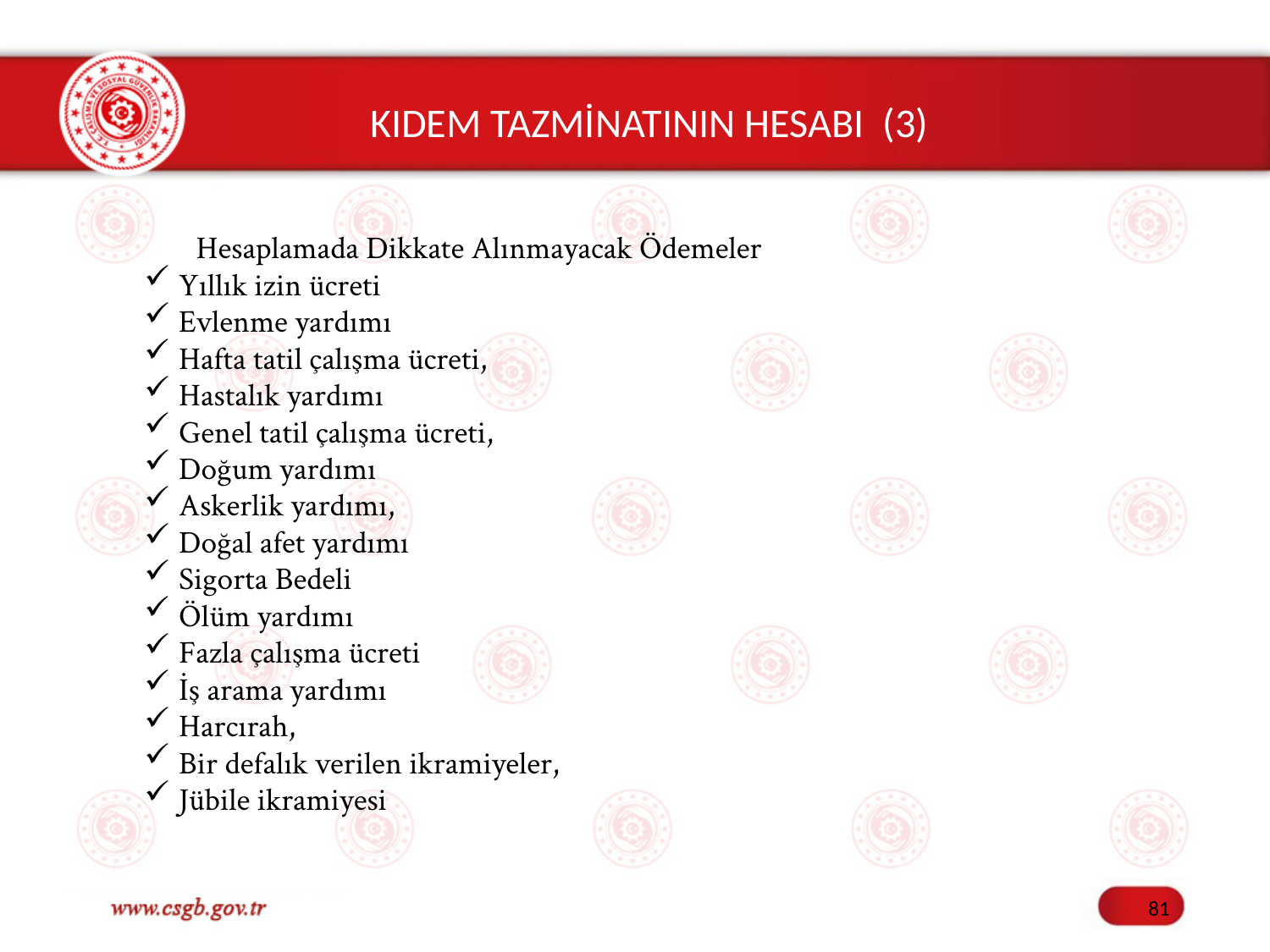

KIDEM TAZMİNATININ HESABI  (3)
	Hesaplamada Dikkate Alınmayacak Ödemeler
Yıllık izin ücreti
Evlenme yardımı
Hafta tatil çalışma ücreti,
Hastalık yardımı
Genel tatil çalışma ücreti,
Doğum yardımı
Askerlik yardımı,
Doğal afet yardımı
Sigorta Bedeli
Ölüm yardımı
Fazla çalışma ücreti
İş arama yardımı
Harcırah,
Bir defalık verilen ikramiyeler,
Jübile ikramiyesi

81